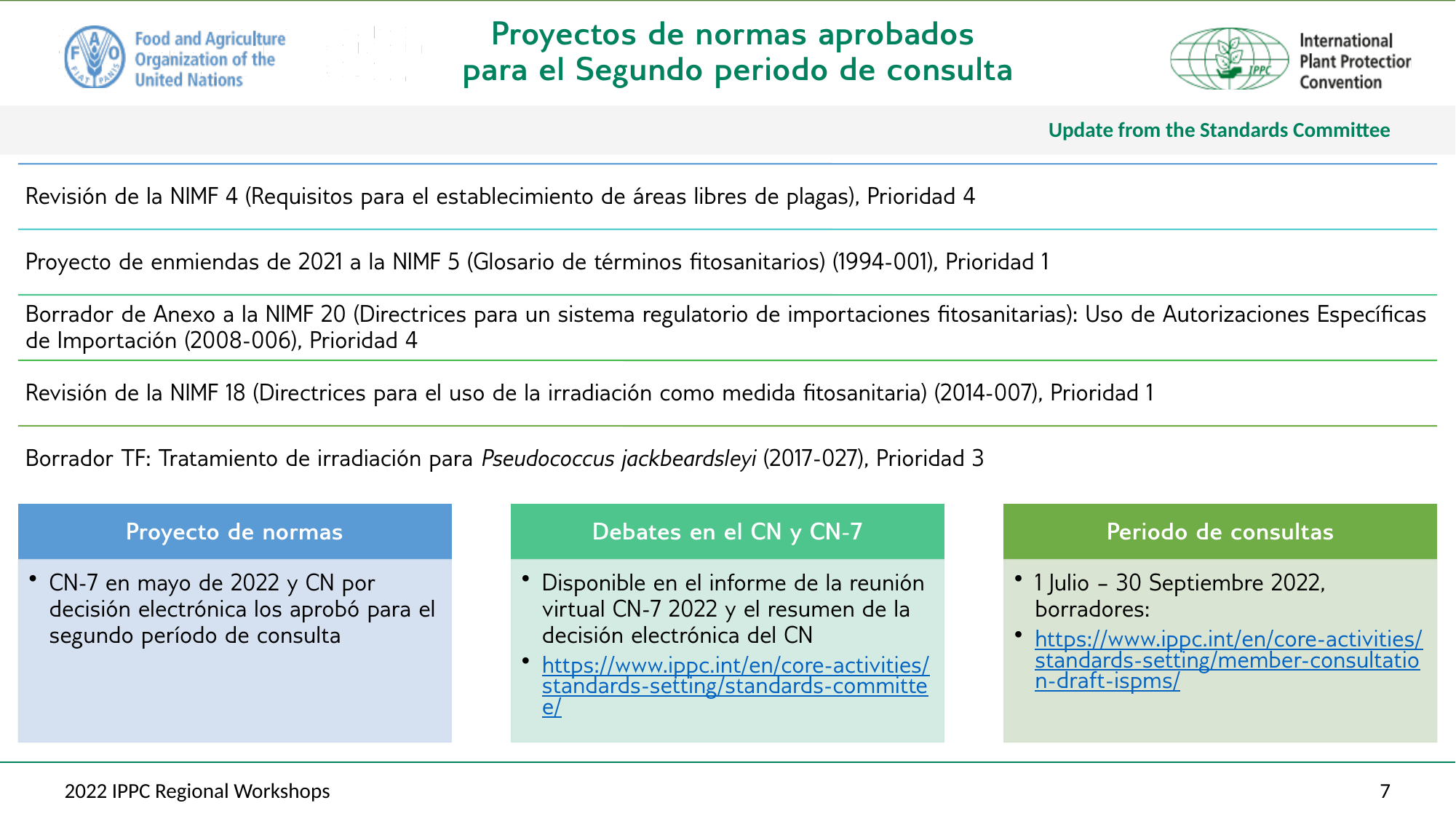

Proyectos de normas aprobados
para el Segundo periodo de consulta
Revisión de la NIMF 4 (Requisitos para el establecimiento de áreas libres de plagas), Prioridad 4
Proyecto de enmiendas de 2021 a la NIMF 5 (Glosario de términos fitosanitarios) (1994-001), Prioridad 1
Borrador de Anexo a la NIMF 20 (Directrices para un sistema regulatorio de importaciones fitosanitarias): Uso de Autorizaciones Específicas de Importación (2008-006), Prioridad 4
Revisión de la NIMF 18 (Directrices para el uso de la irradiación como medida fitosanitaria) (2014-007), Prioridad 1
Borrador TF: Tratamiento de irradiación para Pseudococcus jackbeardsleyi (2017-027), Prioridad 3
Proyecto de normas
CN-7 en mayo de 2022 y CN por decisión electrónica los aprobó para el segundo período de consulta
Debates en el CN y CN-7
Disponible en el informe de la reunión virtual CN-7 2022 y el resumen de la decisión electrónica del CN
https://www.ippc.int/en/core-activities/standards-setting/standards-committee/
Periodo de consultas
1 Julio – 30 Septiembre 2022,  borradores:
https://www.ippc.int/en/core-activities/standards-setting/member-consultation-draft-ispms/